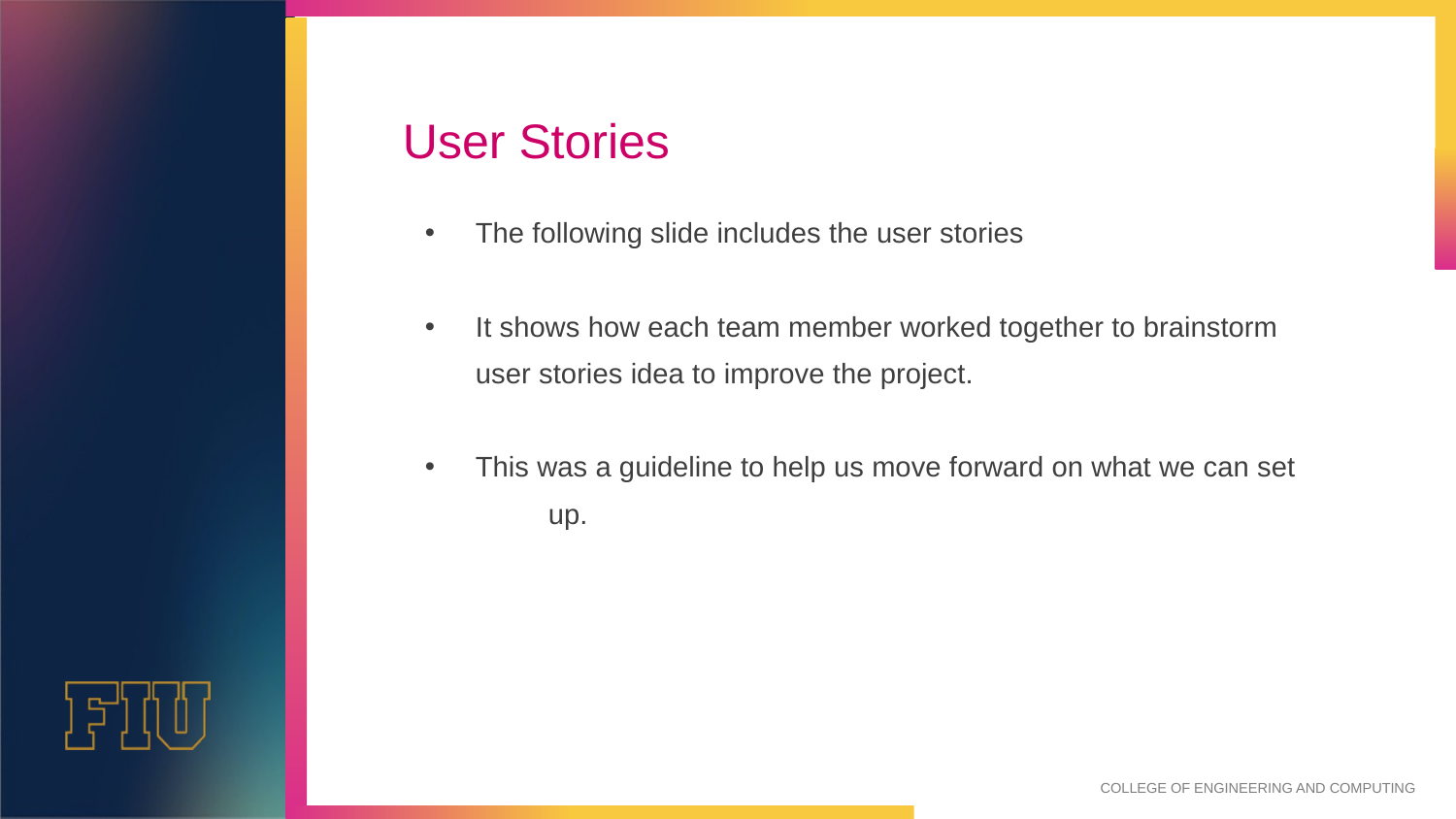

# User Stories
The following slide includes the user stories

It shows how each team member worked together to brainstorm
user stories idea to improve the project.

This was a guideline to help us move forward on what we can set
	up.